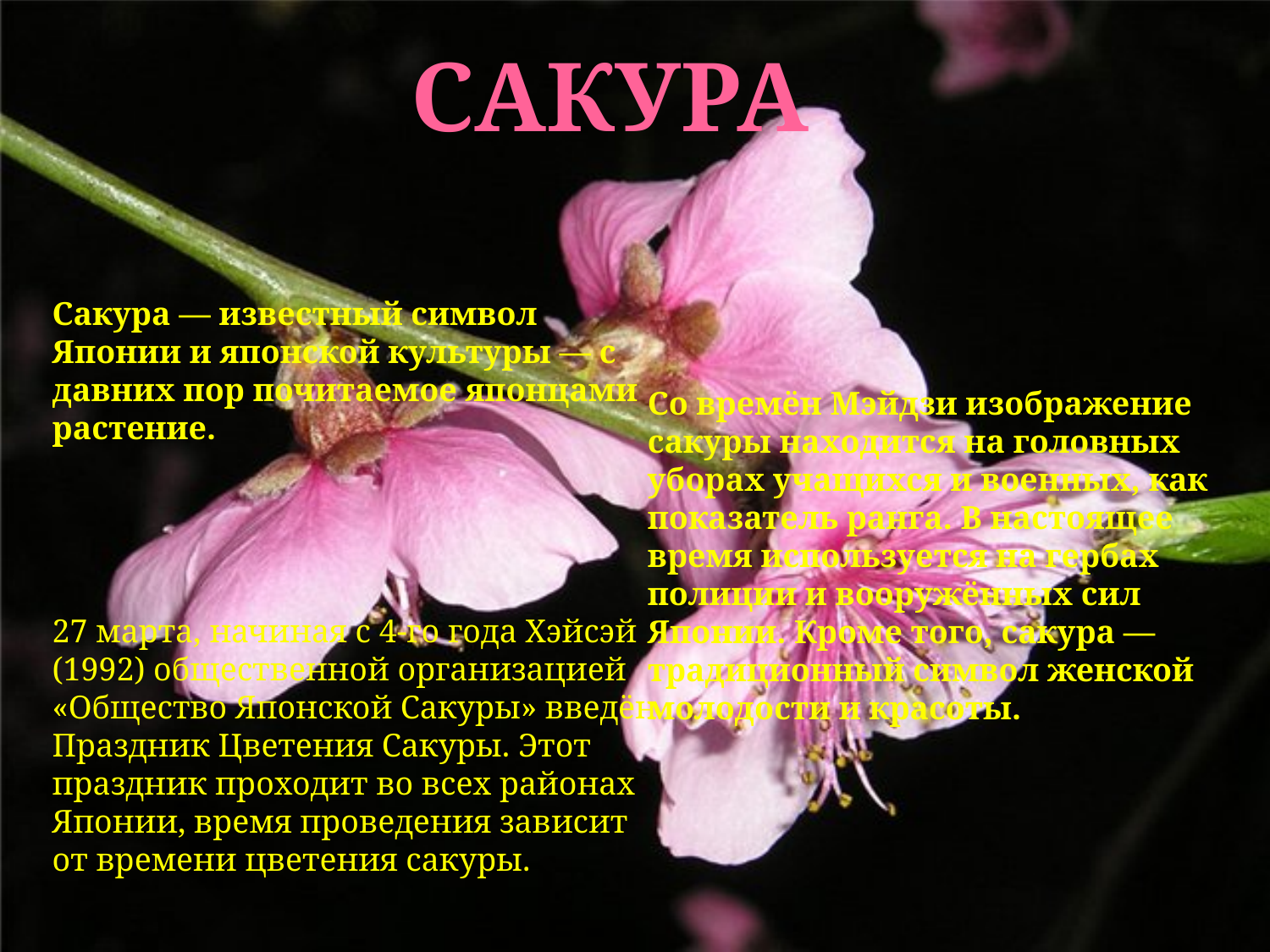

сакура
Сакура — известный символ Японии и японской культуры — с давних пор почитаемое японцами растение.
Со времён Мэйдзи изображение сакуры находится на головных уборах учащихся и военных, как показатель ранга. В настоящее время используется на гербах полиции и вооружённых сил Японии. Кроме того, сакура — традиционный символ женской молодости и красоты.
27 марта, начиная с 4-го года Хэйсэй (1992) общественной организацией «Общество Японской Сакуры» введён Праздник Цветения Сакуры. Этот праздник проходит во всех районах Японии, время проведения зависит от времени цветения сакуры.